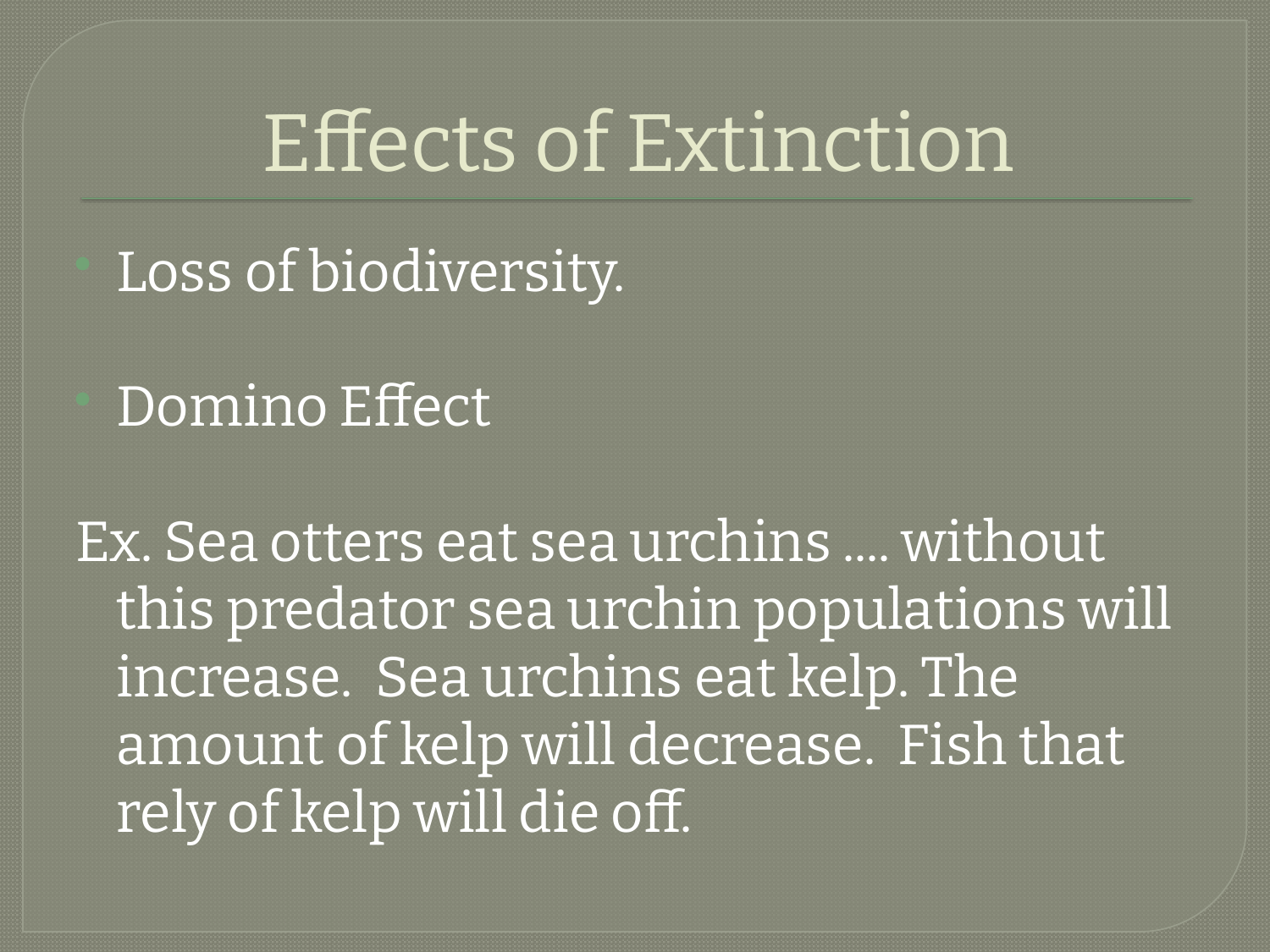

# Effects of Extinction
Loss of biodiversity.

Domino Effect

Ex. Sea otters eat sea urchins .... without this predator sea urchin populations will increase.  Sea urchins eat kelp. The amount of kelp will decrease.  Fish that rely of kelp will die off.